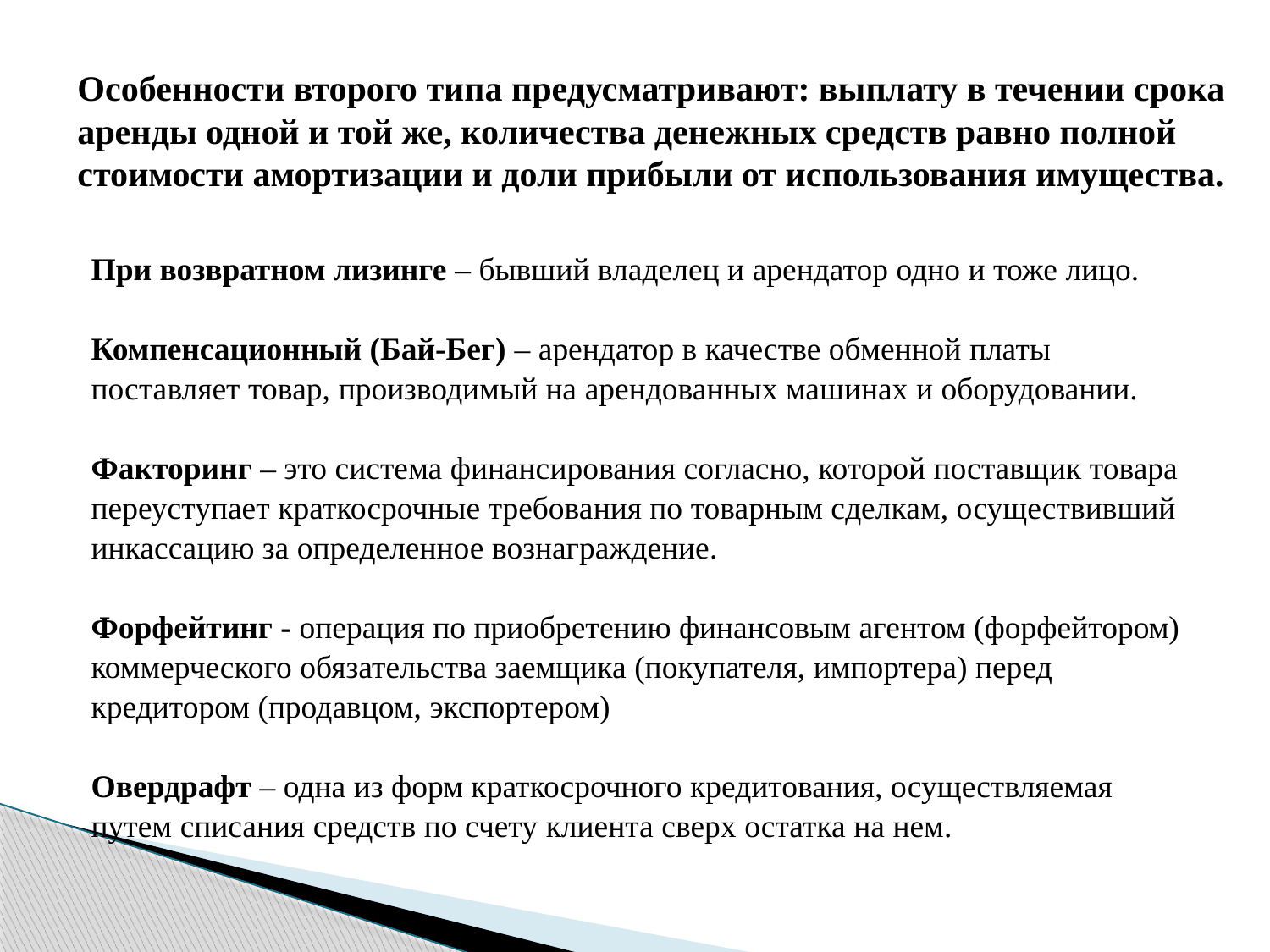

# Особенности второго типа предусматривают: выплату в течении срока аренды одной и той же, количества денежных средств равно полной стоимости амортизации и доли прибыли от использования имущества.

При возвратном лизинге – бывший владелец и арендатор одно и тоже лицо.

Компенсационный (Бай-Бег) – арендатор в качестве обменной платы
поставляет товар, производимый на арендованных машинах и оборудовании.

Факторинг – это система финансирования согласно, которой поставщик товара
переуступает краткосрочные требования по товарным сделкам, осуществивший
инкассацию за определенное вознаграждение.

Форфейтинг - операция по приобретению финансовым агентом (форфейтором)
коммерческого обязательства заемщика (покупателя, импортера) перед
кредитором (продавцом, экспортером)

Овердрафт – одна из форм краткосрочного кредитования, осуществляемая
путем списания средств по счету клиента сверх остатка на нем.